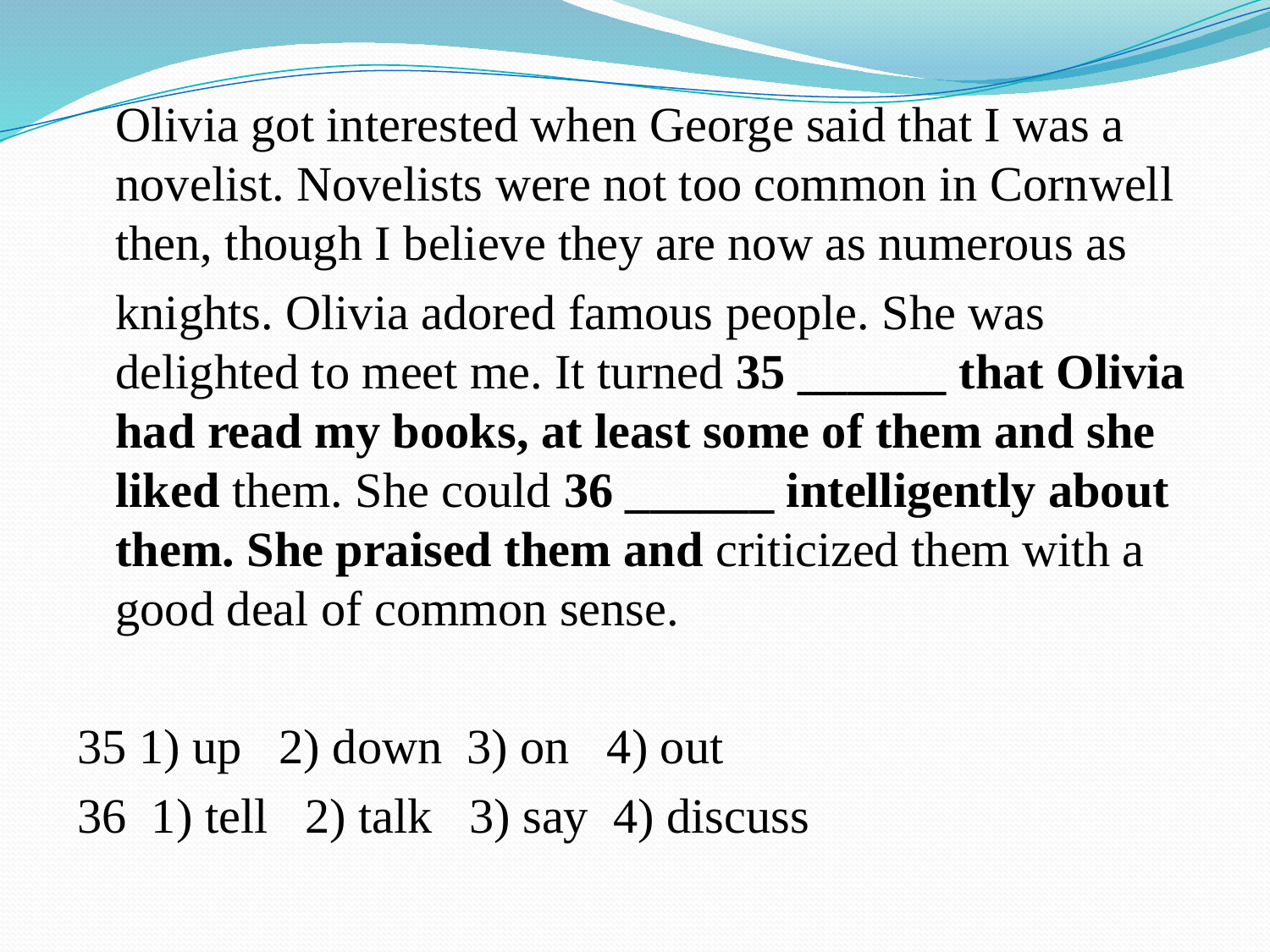

Olivia got interested when George said that I was a novelist. Novelists were not too common in Cornwell then, though I believe they are now as numerous as
	knights. Olivia adored famous people. She was delighted to meet me. It turned 35 ______ that Olivia had read my books, at least some of them and she liked them. She could 36 ______ intelligently about them. She praised them and criticized them with a good deal of common sense.

35 1) up   2) down  3) on   4) out
36  1) tell   2) talk   3) say  4) discuss
#